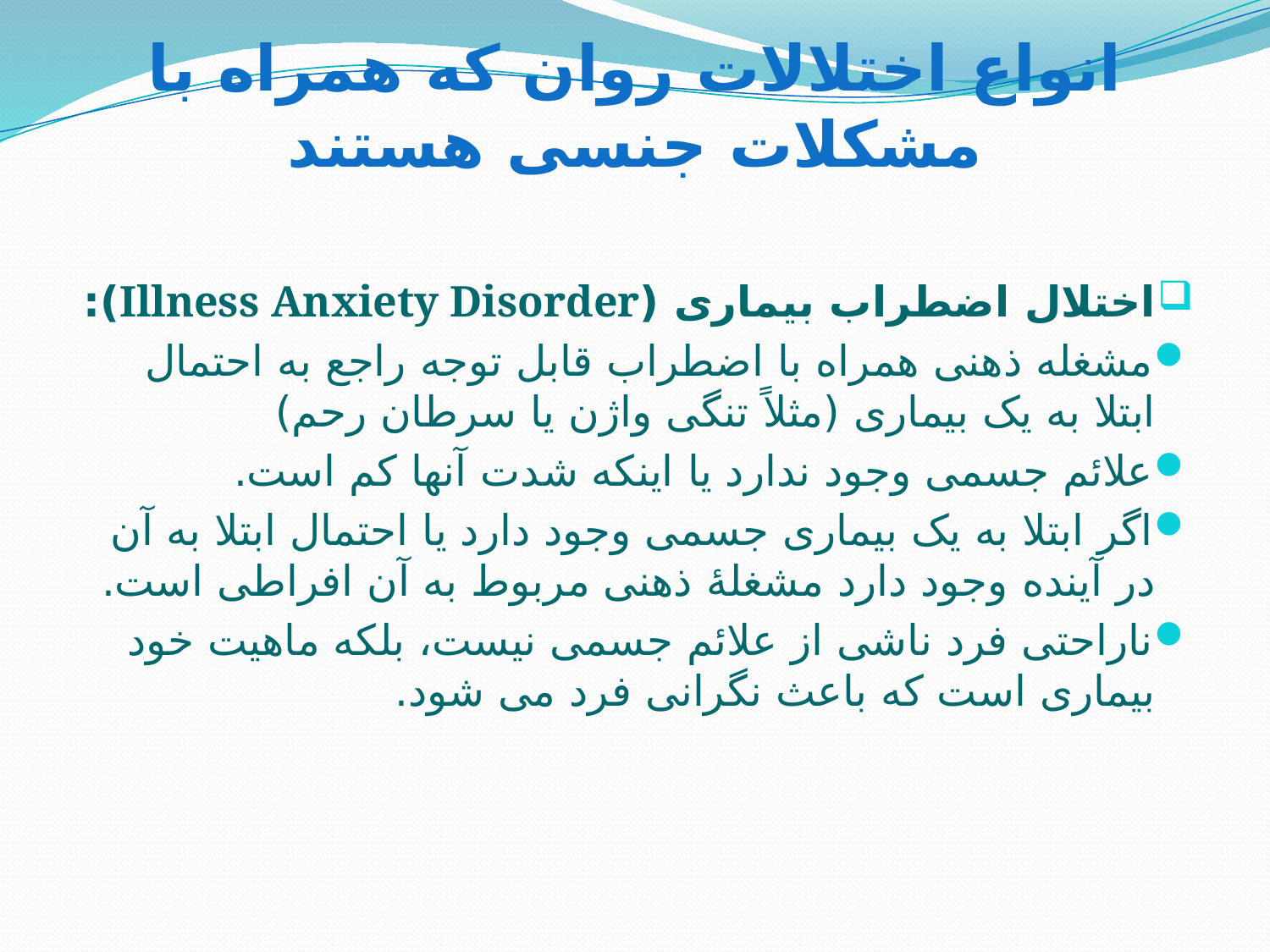

# انواع اختلالات روان که همراه با مشکلات جنسی هستند
اختلال اضطراب بیماری (Illness Anxiety Disorder):
مشغله ذهنی همراه با اضطراب قابل توجه راجع به احتمال ابتلا به یک بیماری (مثلاً تنگی واژن یا سرطان رحم)
علائم جسمی وجود ندارد یا اینکه شدت آنها کم است.
اگر ابتلا به یک بیماری جسمی وجود دارد یا احتمال ابتلا به آن در آینده وجود دارد مشغلۀ ذهنی مربوط به آن افراطی است.
ناراحتی فرد ناشی از علائم جسمی نیست، بلکه ماهیت خود بیماری است که باعث نگرانی فرد می شود.